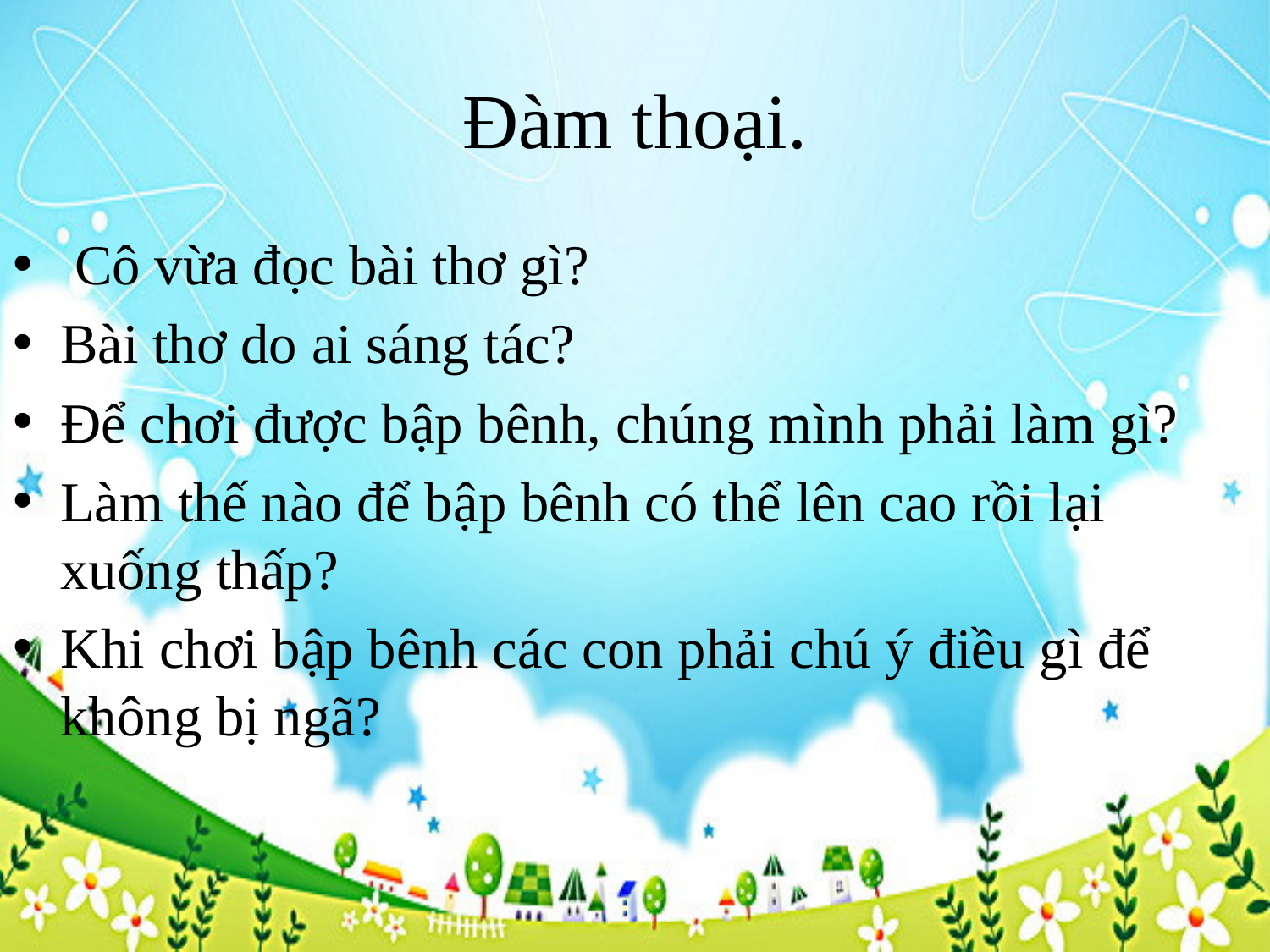

# Đàm thoại.
 Cô vừa đọc bài thơ gì?
Bài thơ do ai sáng tác?
Để chơi được bập bênh, chúng mình phải làm gì?
Làm thế nào để bập bênh có thể lên cao rồi lại xuống thấp?
Khi chơi bập bênh các con phải chú ý điều gì để không bị ngã?